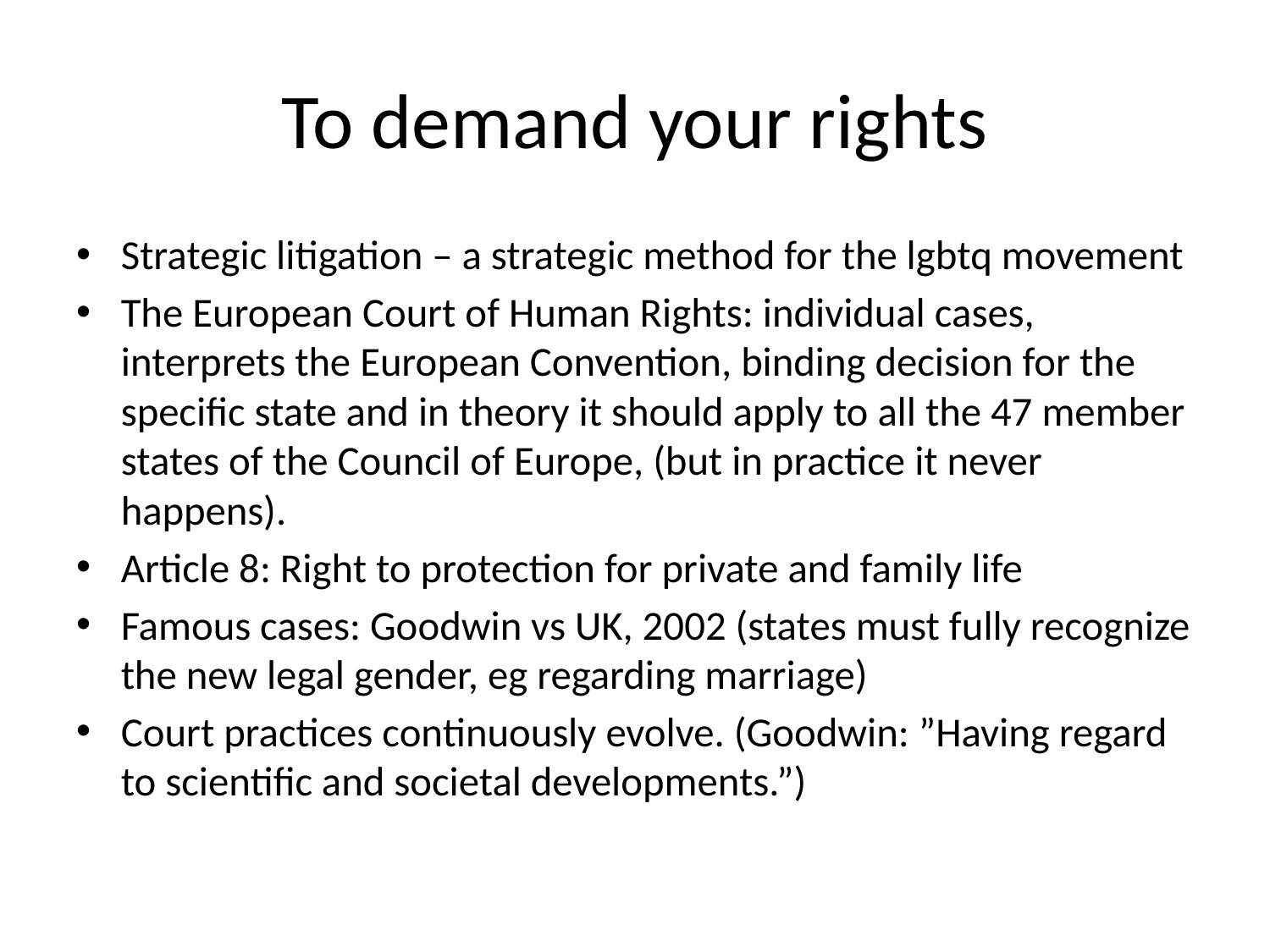

# To demand your rights
Strategic litigation – a strategic method for the lgbtq movement
The European Court of Human Rights: individual cases, interprets the European Convention, binding decision for the specific state and in theory it should apply to all the 47 member states of the Council of Europe, (but in practice it never happens).
Article 8: Right to protection for private and family life
Famous cases: Goodwin vs UK, 2002 (states must fully recognize the new legal gender, eg regarding marriage)
Court practices continuously evolve. (Goodwin: ”Having regard to scientific and societal developments.”)